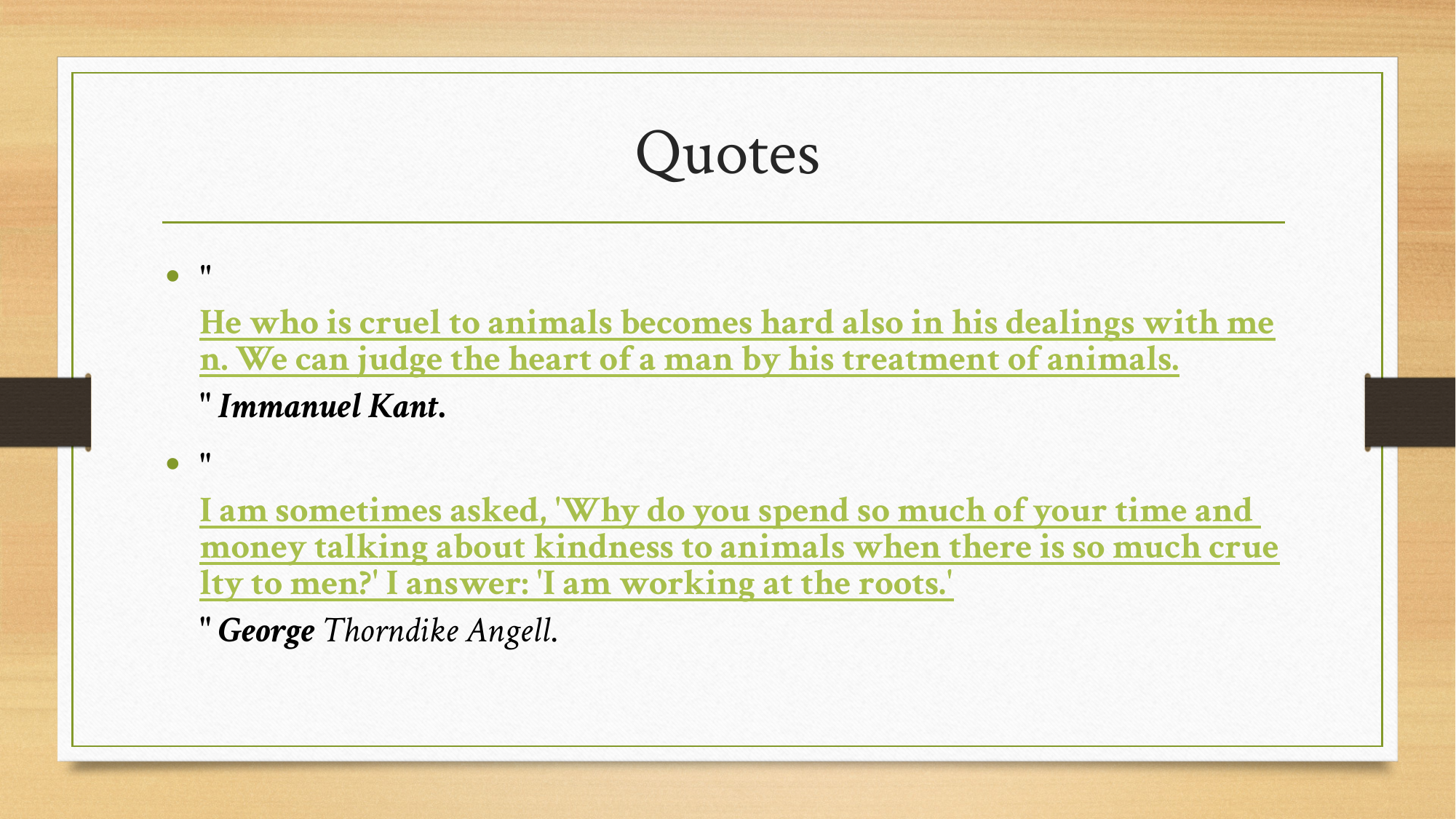

# Quotes
"He who is cruel to animals becomes hard also in his dealings with men. We can judge the heart of a man by his treatment of animals." Immanuel Kant.
"I am sometimes asked, 'Why do you spend so much of your time and money talking about kindness to animals when there is so much cruelty to men?' I answer: 'I am working at the roots.'" George Thorndike Angell.